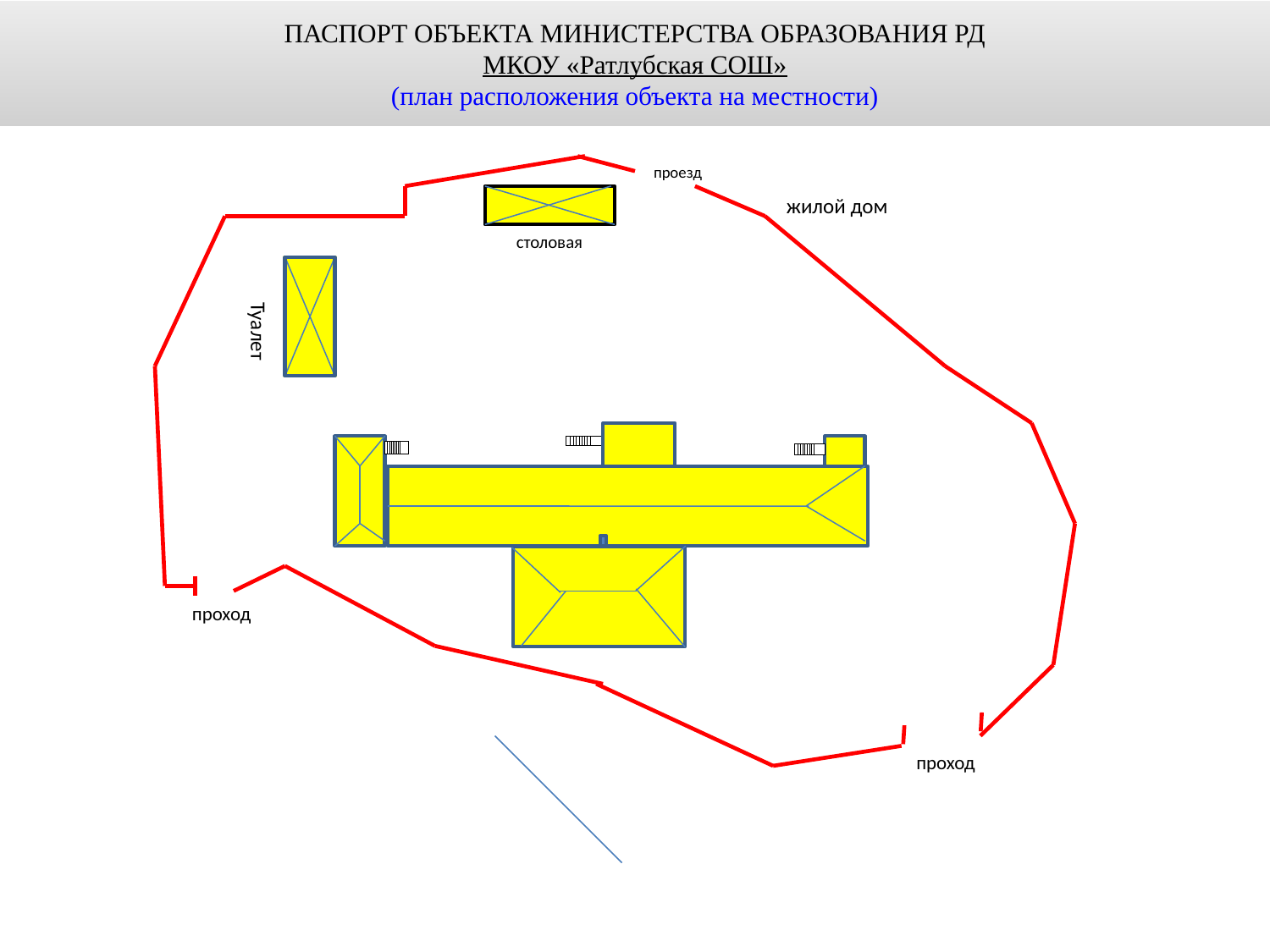

ПАСПОРТ ОБЪЕКТА МИНИСТЕРСТВА ОБРАЗОВАНИЯ РД
МКОУ «Ратлубская СОШ»
(план расположения объекта на местности)
проезд

жилой дом
столовая

Туалет

проход
проход